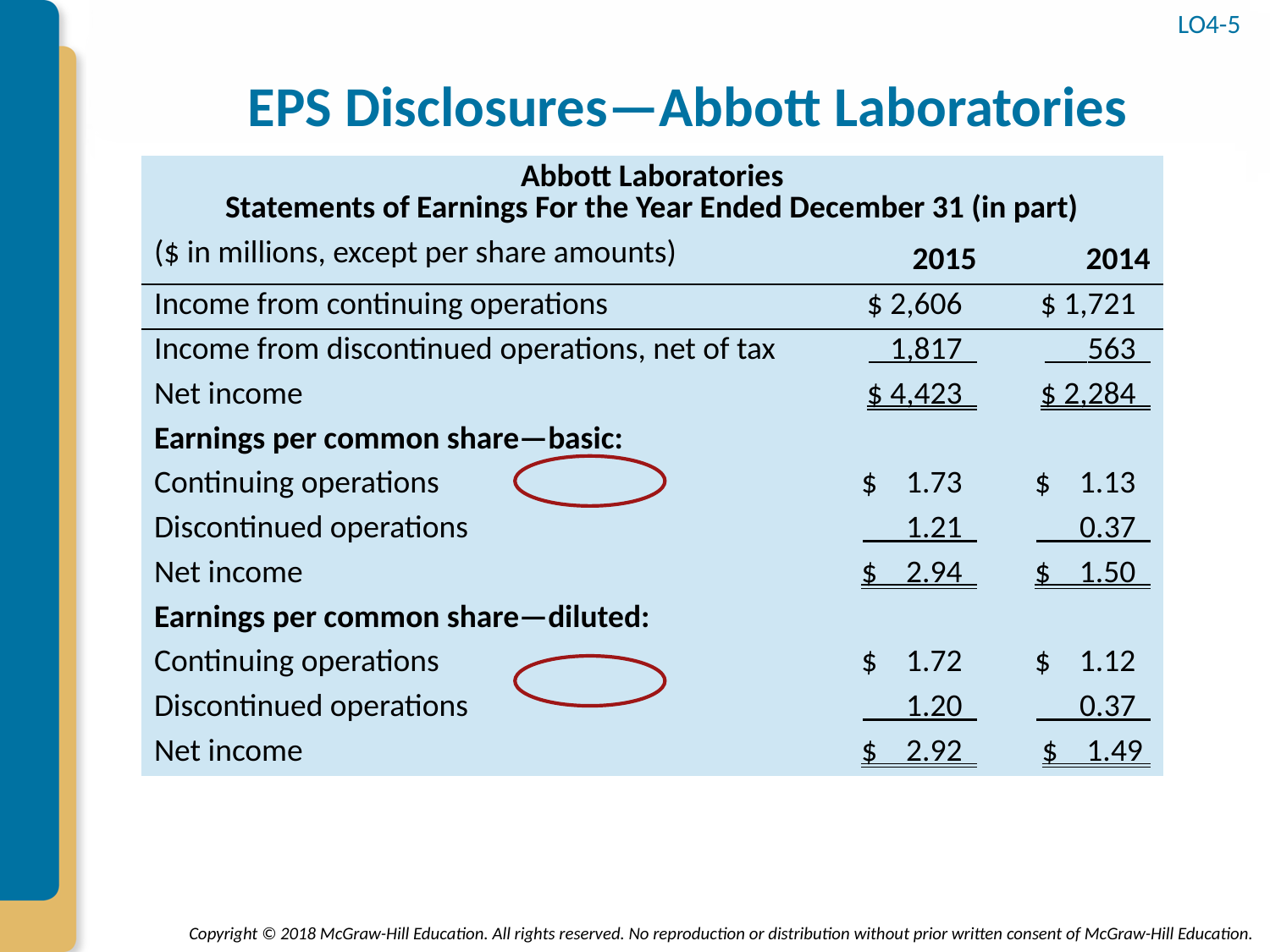

# EPS Disclosures—Abbott Laboratories
LO4-5
| Abbott Laboratories Statements of Earnings For the Year Ended December 31 (in part) |  |  |
| --- | --- | --- |
| ($ in millions, except per share amounts) | 2015 | 2014 |
| Income from continuing operations | $ 2,606 | $ 1,721 |
| Income from discontinued operations, net of tax | 1,817 | 563 |
| Net income | $ 4,423 | $ 2,284 |
| Earnings per common share—basic: |  |  |
| Continuing operations | $ 1.73 | $ 1.13 |
| Discontinued operations | 1.21 | 0.37 |
| Net income | $ 2.94 | $ 1.50 |
| Earnings per common share—diluted: |  |  |
| Continuing operations | $ 1.72 | $ 1.12 |
| Discontinued operations | 1.20 | 0.37 |
| Net income | $ 2.92 | $ 1.49 |